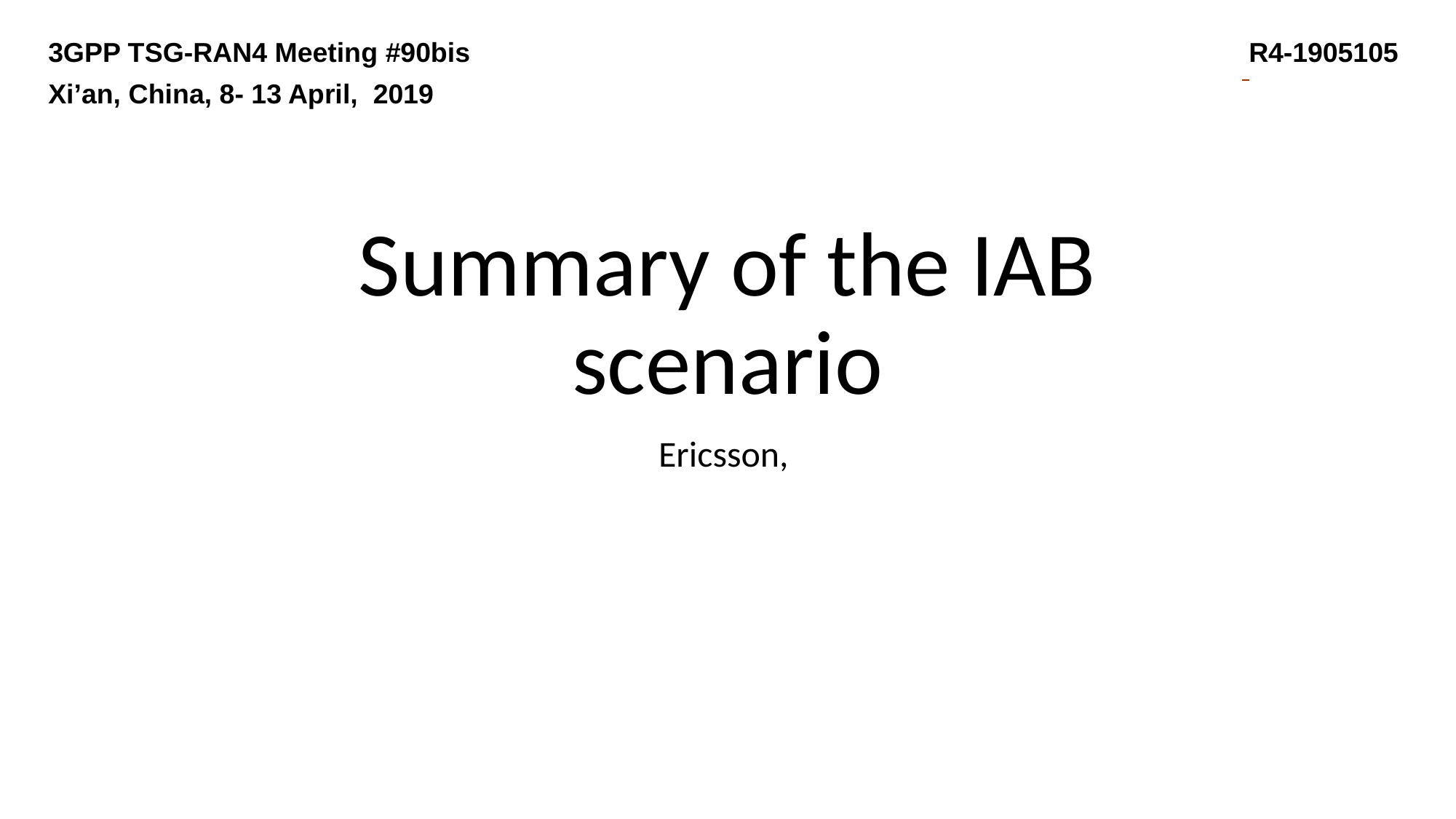

3GPP TSG-RAN4 Meeting #90bis						 		R4-1905105
Xi’an, China, 8- 13 April,  2019

# Summary of the IAB scenario
Ericsson,